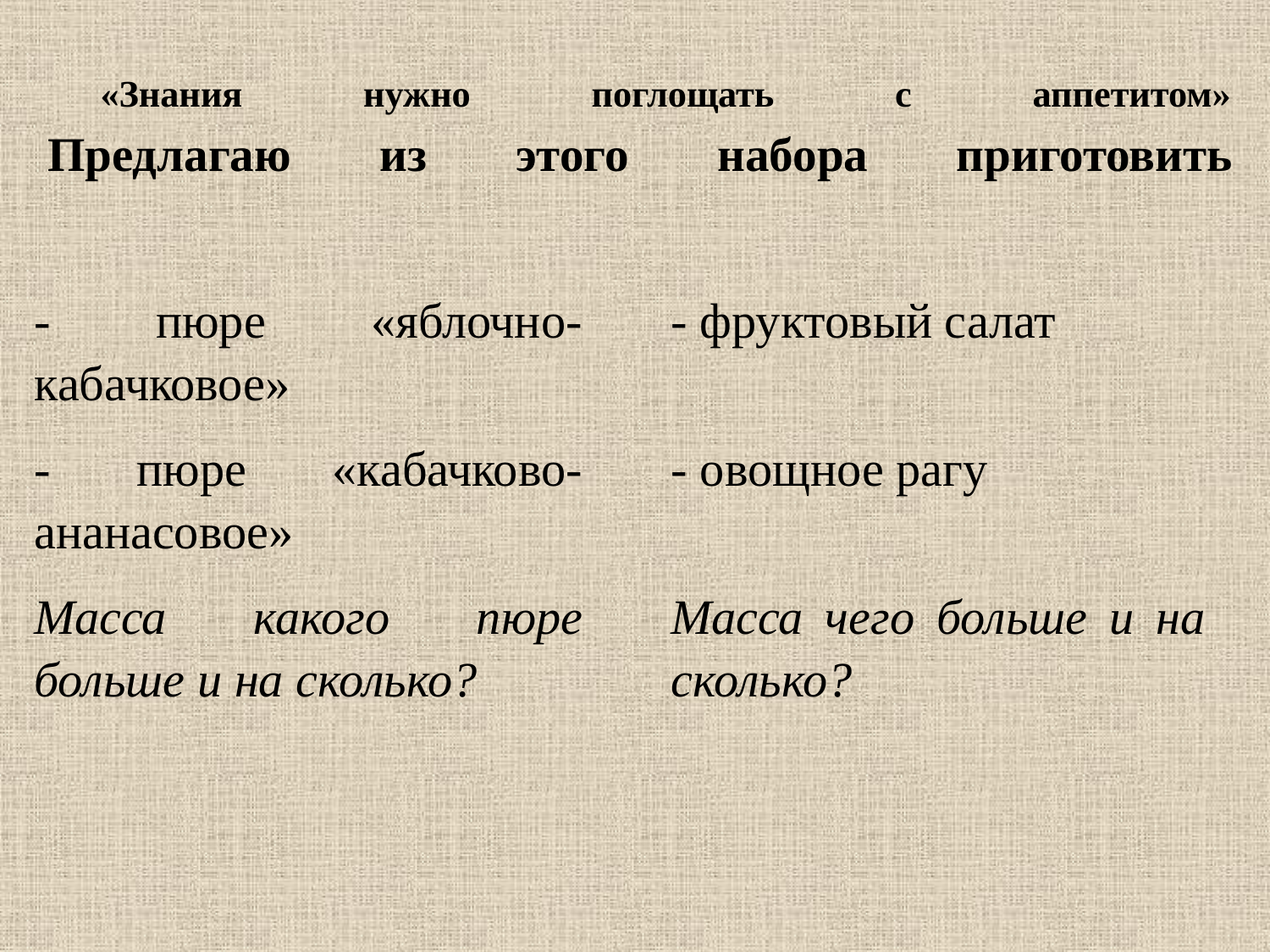

# «Знания нужно поглощать с аппетитом» Предлагаю из этого набора приготовить
| - пюре «яблочно-кабачковое» |  | - фруктовый салат |
| --- | --- | --- |
| - пюре «кабачково-ананасовое» |  | - овощное рагу |
| Масса какого пюре больше и на сколько? |  | Масса чего больше и на сколько? |